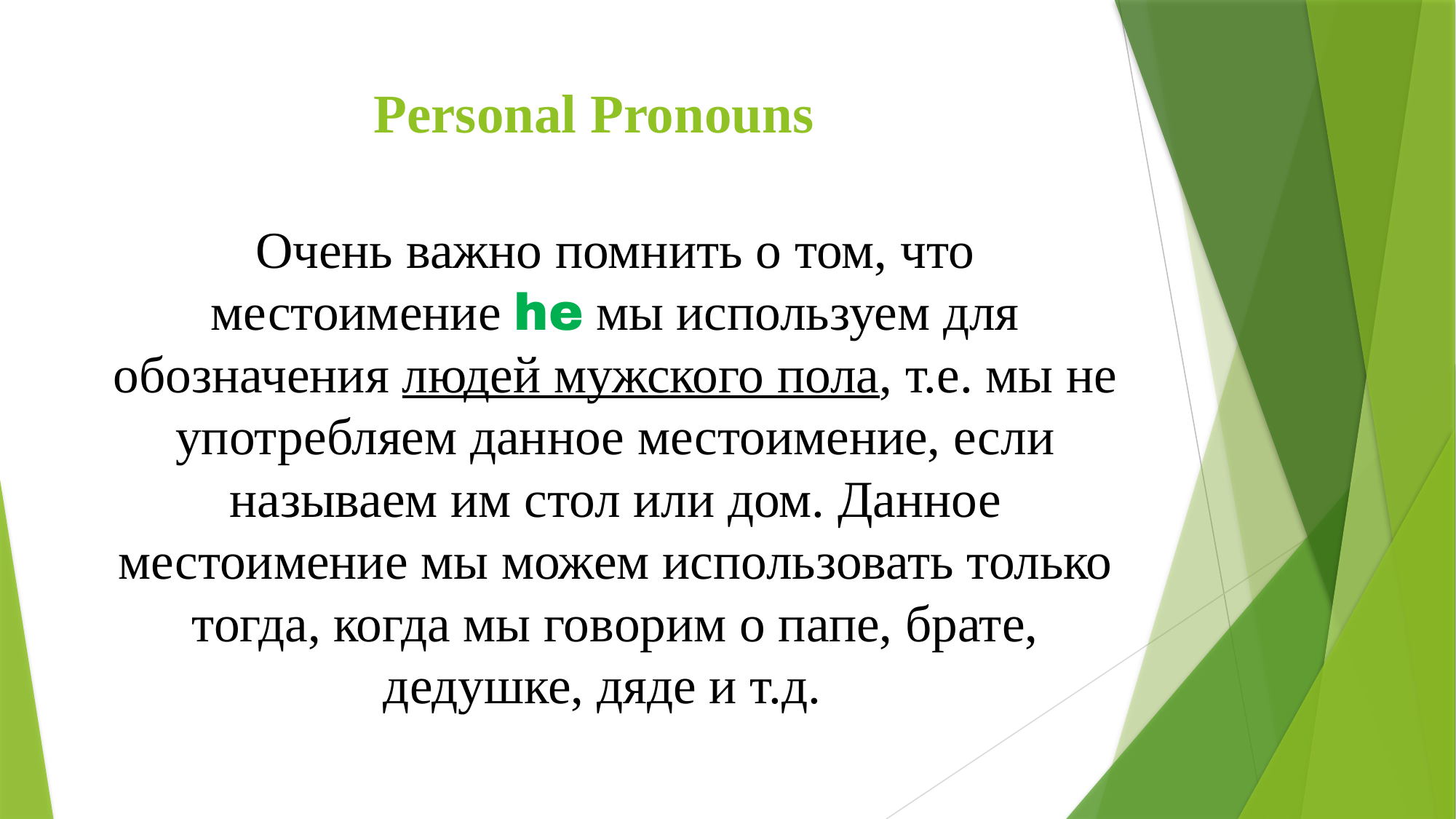

# Personal Pronouns
Очень важно помнить о том, что местоимение he мы используем для обозначения людей мужского пола, т.е. мы не употребляем данное местоимение, если называем им стол или дом. Данное местоимение мы можем использовать только тогда, когда мы говорим о папе, брате, дедушке, дяде и т.д.